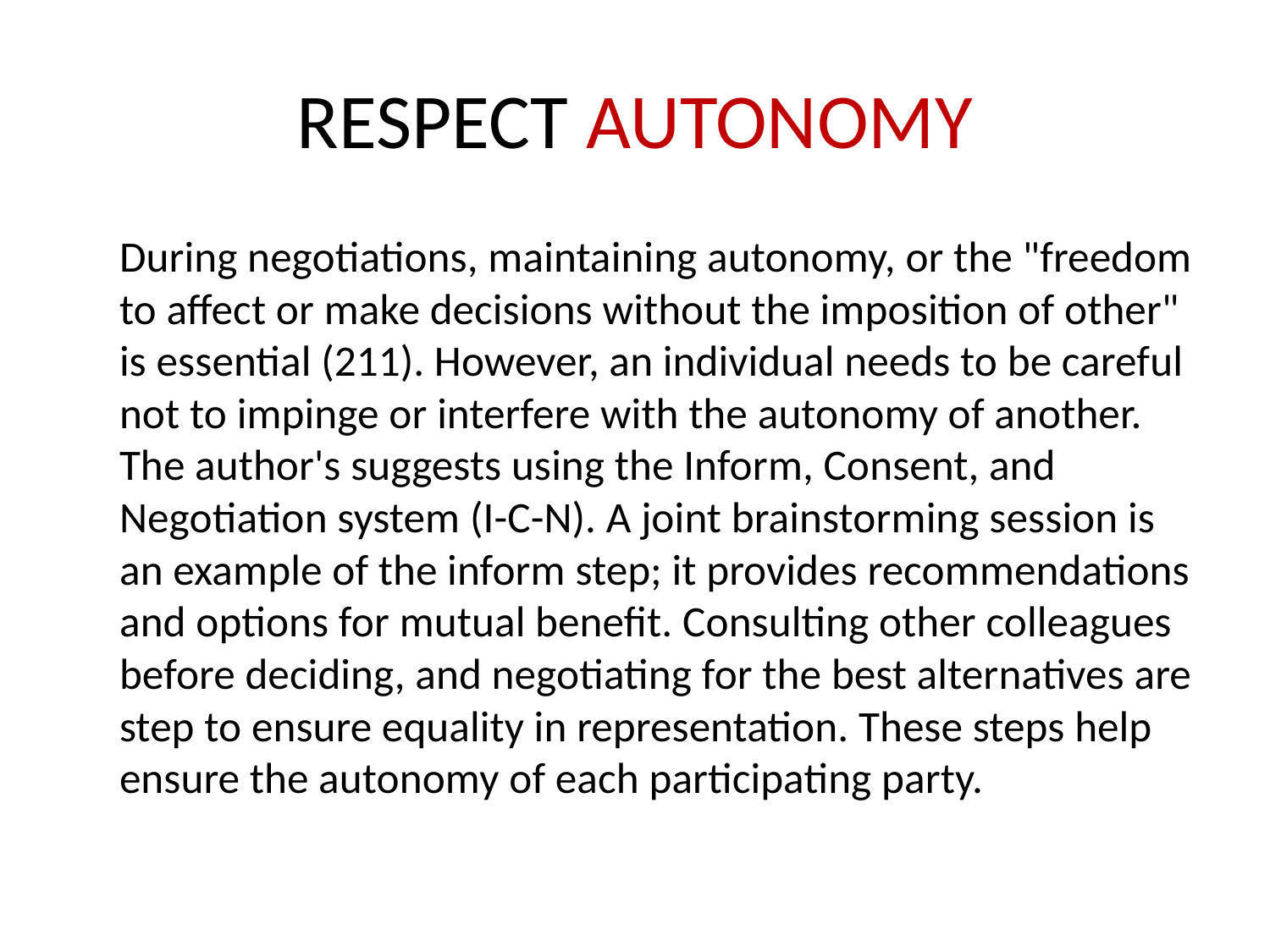

# RESPECT AUTONOMY
	During negotiations, maintaining autonomy, or the "freedom to affect or make decisions without the imposition of other" is essential (211). However, an individual needs to be careful not to impinge or interfere with the autonomy of another. The author's suggests using the Inform, Consent, and Negotiation system (I-C-N). A joint brainstorming session is an example of the inform step; it provides recommendations and options for mutual benefit. Consulting other colleagues before deciding, and negotiating for the best alternatives are step to ensure equality in representation. These steps help ensure the autonomy of each participating party.